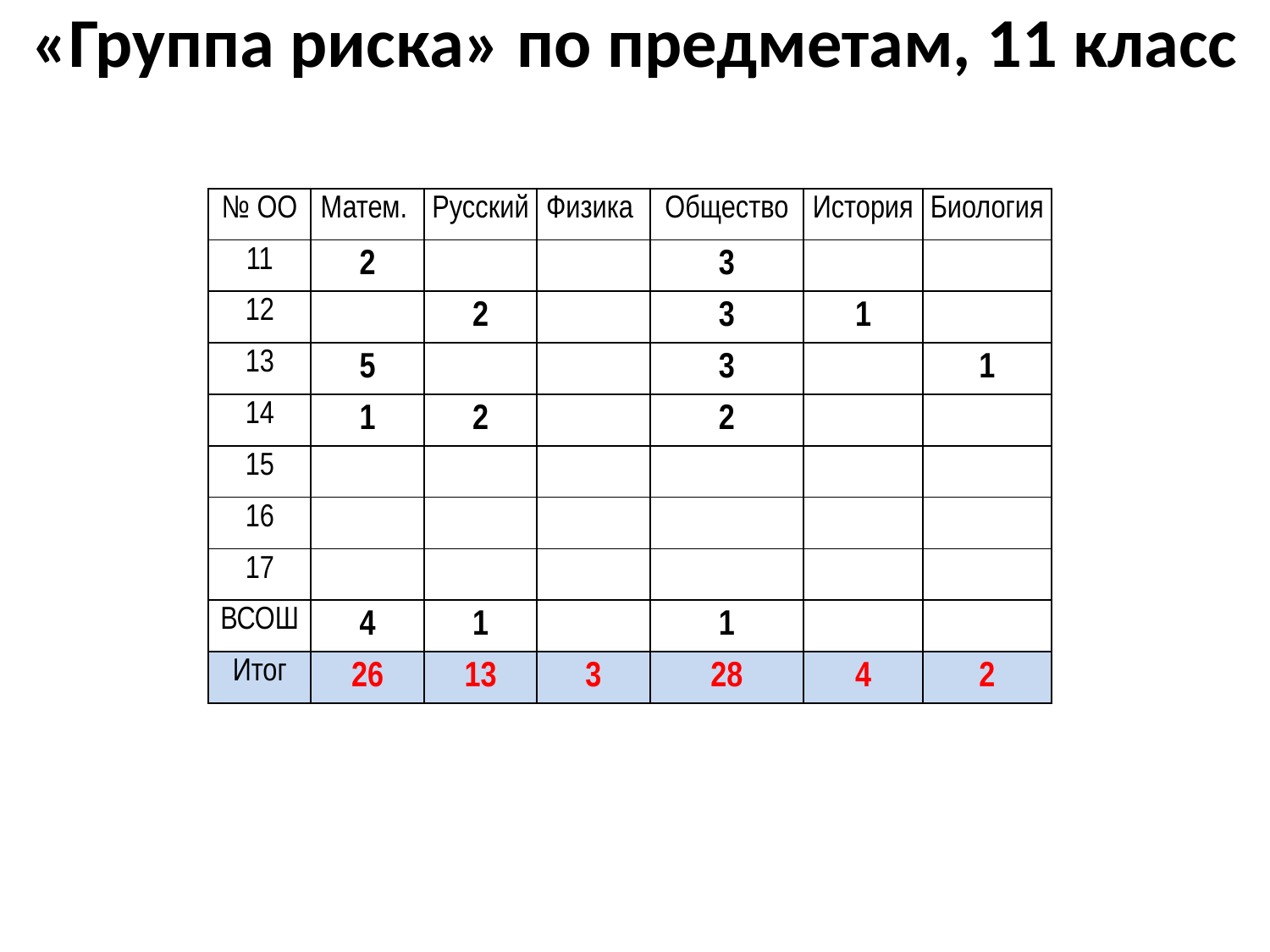

# «Группа риска» по предметам, 11 класс
| № ОО | Матем. | Русский | Физика | Общество | История | Биология |
| --- | --- | --- | --- | --- | --- | --- |
| 11 | 2 |  |  | 3 |  |  |
| 12 |  | 2 |  | 3 | 1 |  |
| 13 | 5 |  |  | 3 |  | 1 |
| 14 | 1 | 2 |  | 2 |  |  |
| 15 |  |  |  |  |  |  |
| 16 |  |  |  |  |  |  |
| 17 |  |  |  |  |  |  |
| ВСОШ | 4 | 1 |  | 1 |  |  |
| Итог | 26 | 13 | 3 | 28 | 4 | 2 |